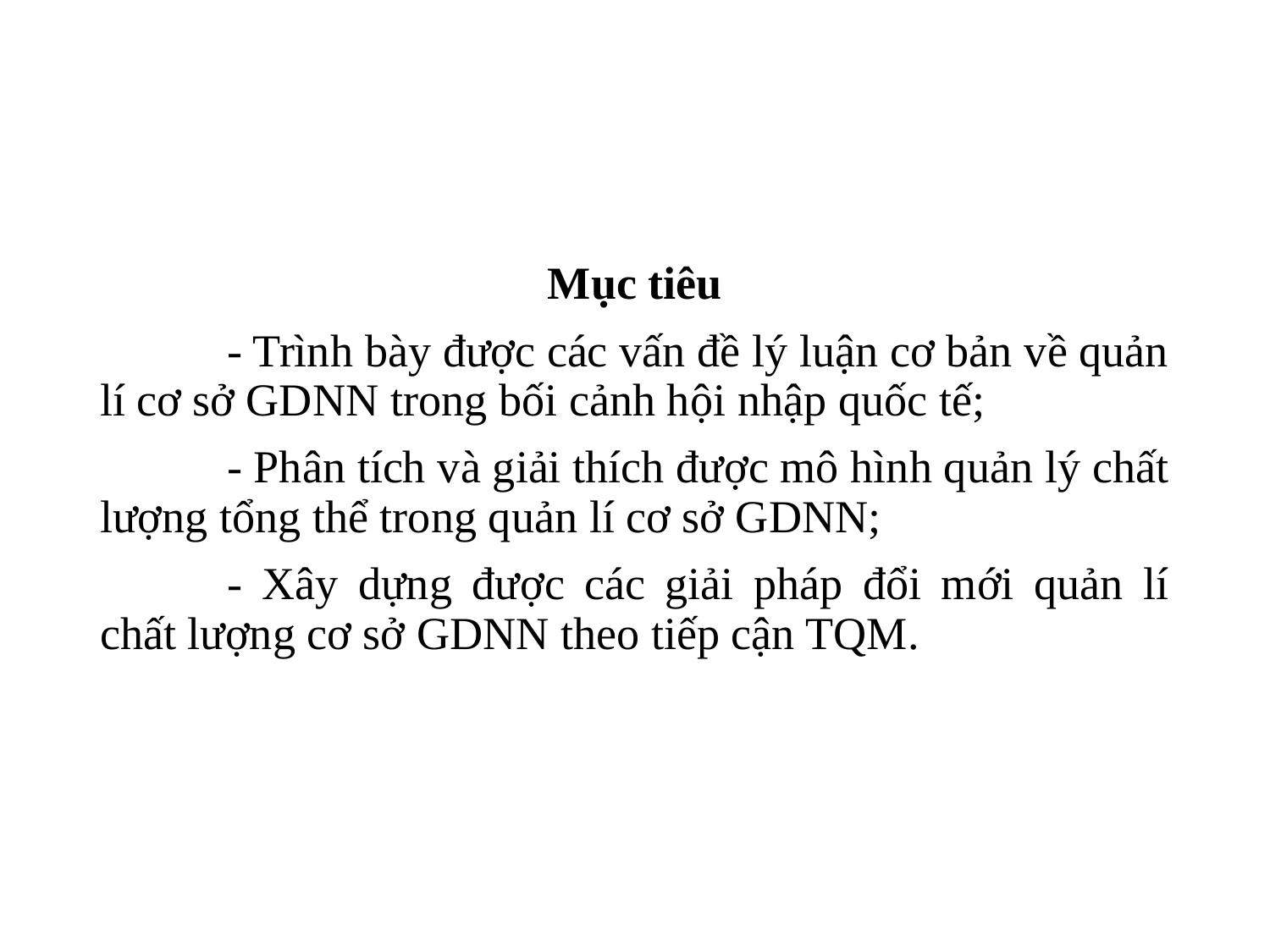

Mục tiêu
	- Trình bày được các vấn đề lý luận cơ bản về quản lí cơ sở GDNN trong bối cảnh hội nhập quốc tế;
	- Phân tích và giải thích được mô hình quản lý chất lượng tổng thể trong quản lí cơ sở GDNN;
	- Xây dựng được các giải pháp đổi mới quản lí chất lượng cơ sở GDNN theo tiếp cận TQM.